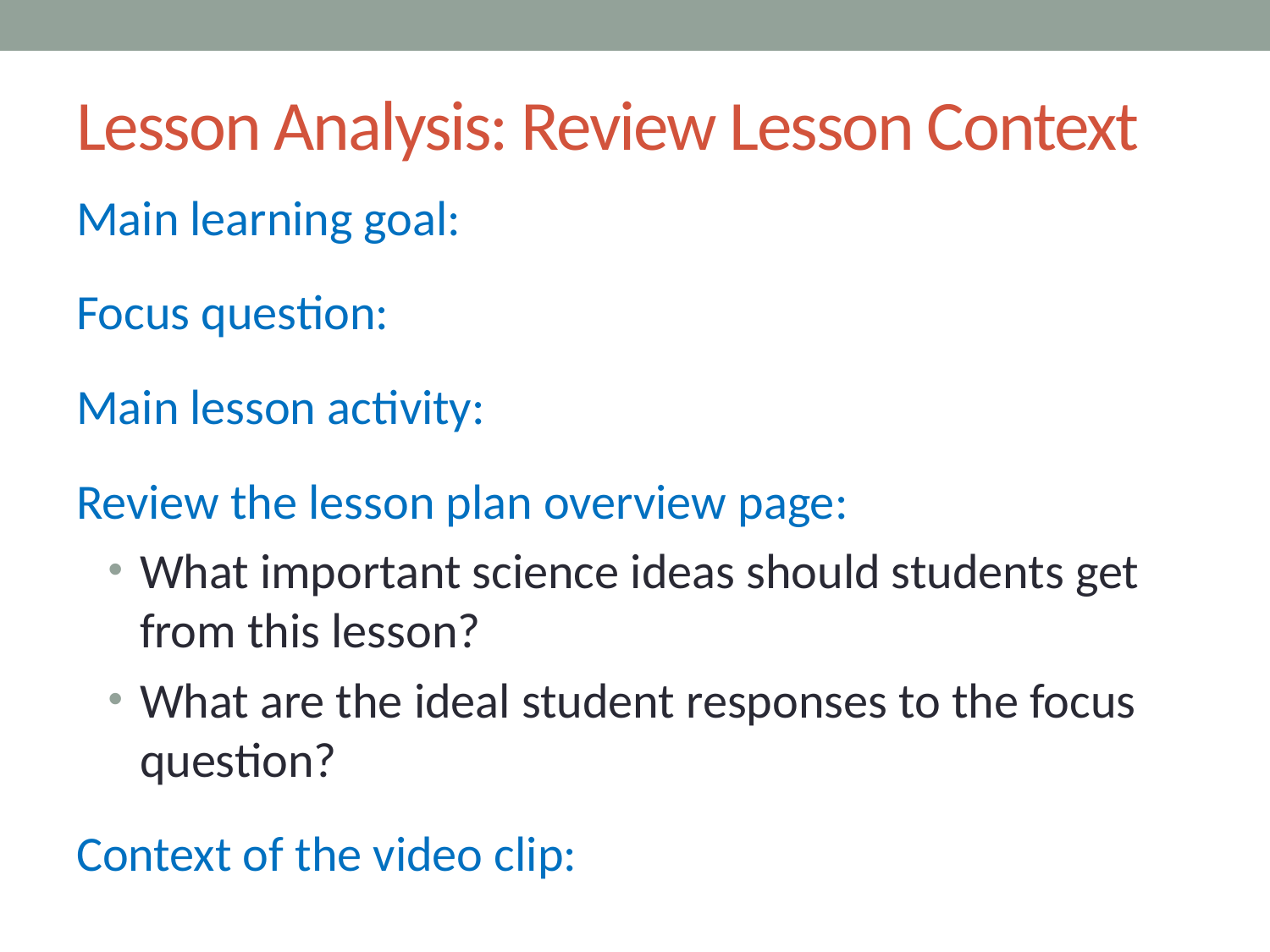

# Lesson Analysis: Review Lesson Context
Main learning goal:
Focus question:
Main lesson activity:
Review the lesson plan overview page:
What important science ideas should students get from this lesson?
What are the ideal student responses to the focus question?
Context of the video clip: